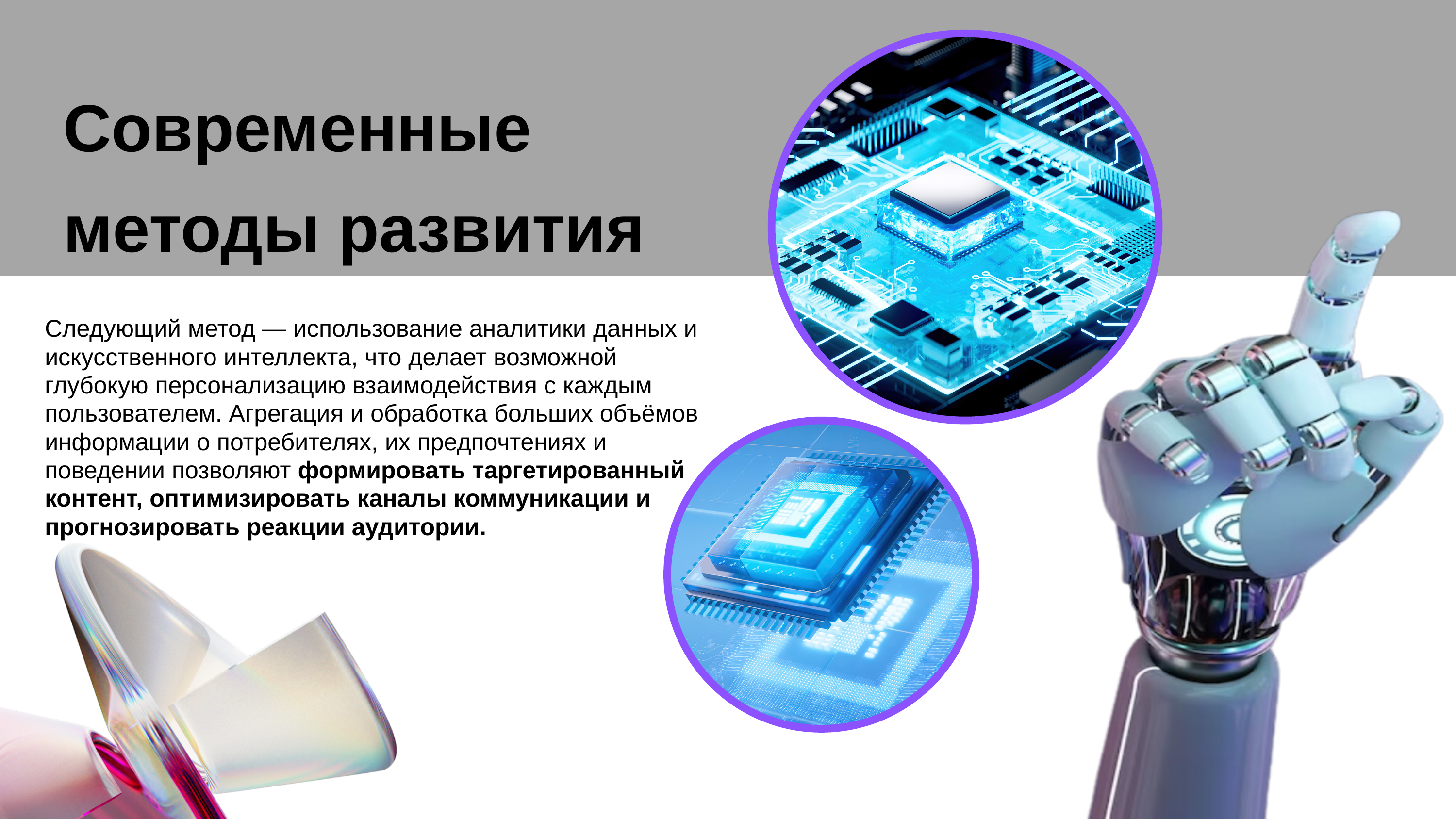

Современные методы развития

Следующий метод — использование аналитики данных и искусственного интеллекта, что делает возможной глубокую персонализацию взаимодействия с каждым пользователем. Агрегация и обработка больших объёмов информации о потребителях, их предпочтениях и поведении позволяют формировать таргетированный контент, оптимизировать каналы коммуникации и прогнозировать реакции аудитории.